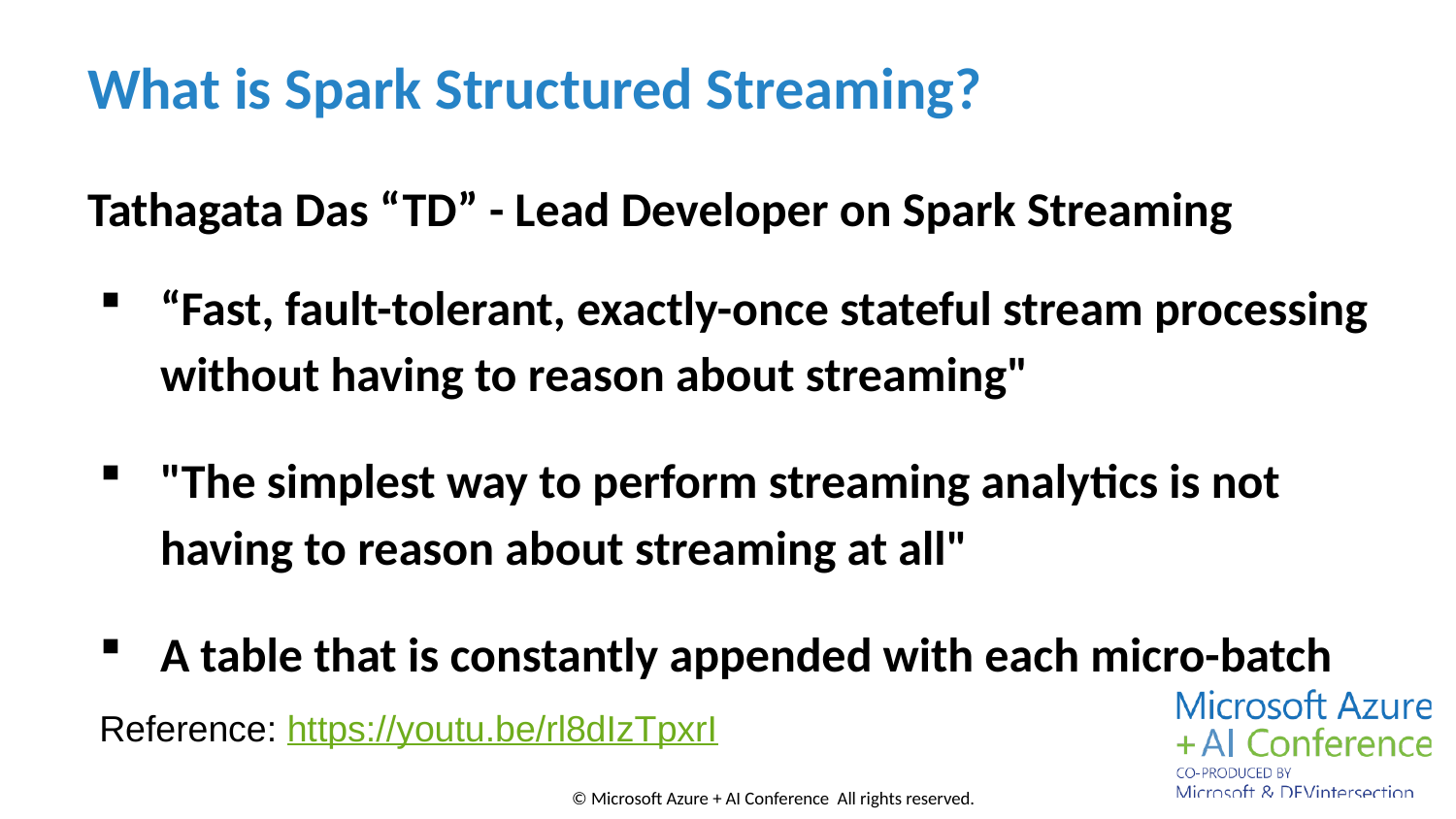

# What is Spark Structured Streaming?
Tathagata Das “TD” - Lead Developer on Spark Streaming
“Fast, fault-tolerant, exactly-once stateful stream processing without having to reason about streaming"
"The simplest way to perform streaming analytics is not having to reason about streaming at all"
A table that is constantly appended with each micro-batch
Reference: https://youtu.be/rl8dIzTpxrI